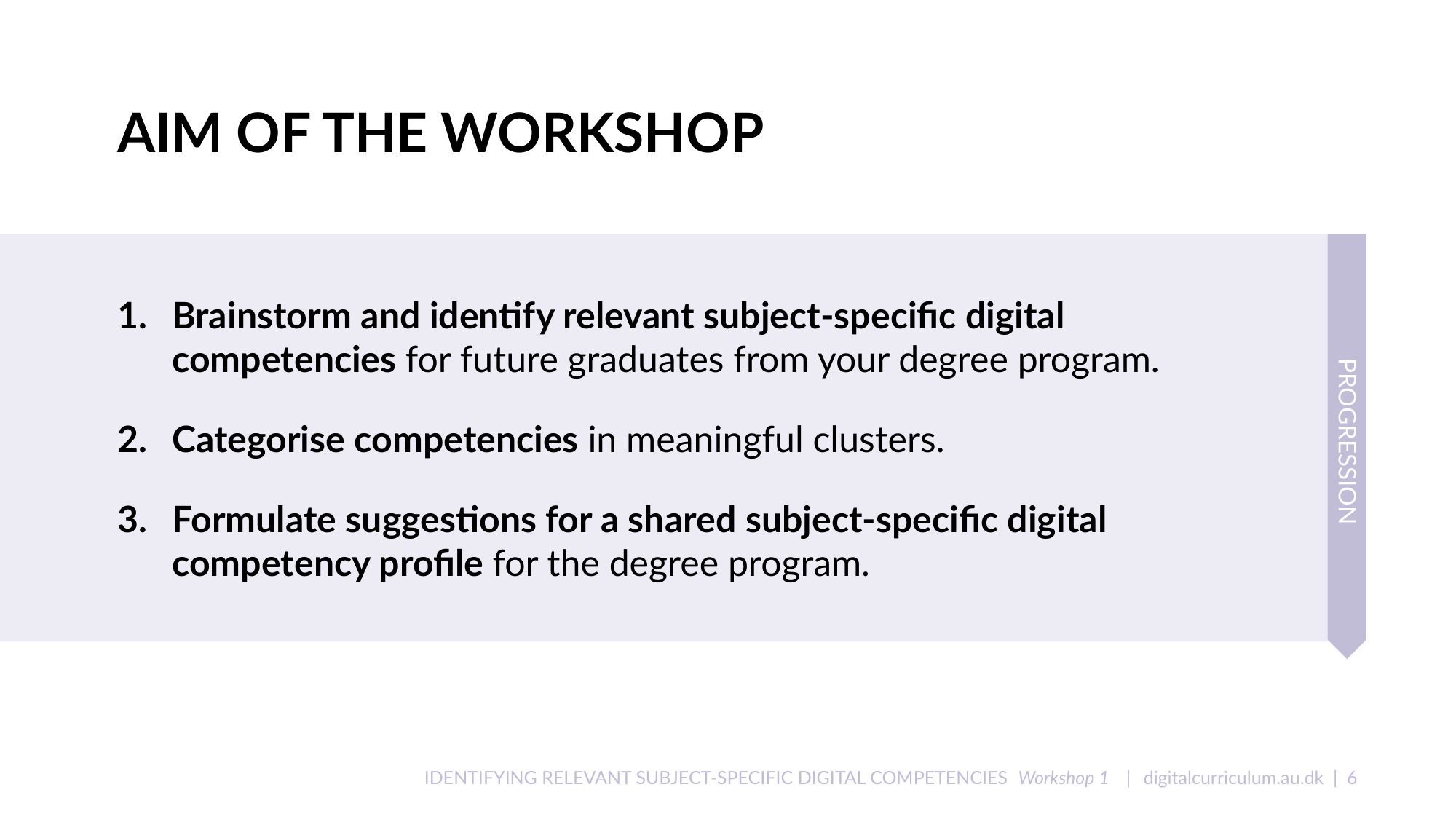

# Aim of the workshop
Brainstorm and identify relevant subject-specific digital
competencies for future graduates from your degree program.
Categorise competencies in meaningful clusters.
Formulate suggestions for a shared subject-specific digital
competency profile for the degree program.
PROGRESSION
6